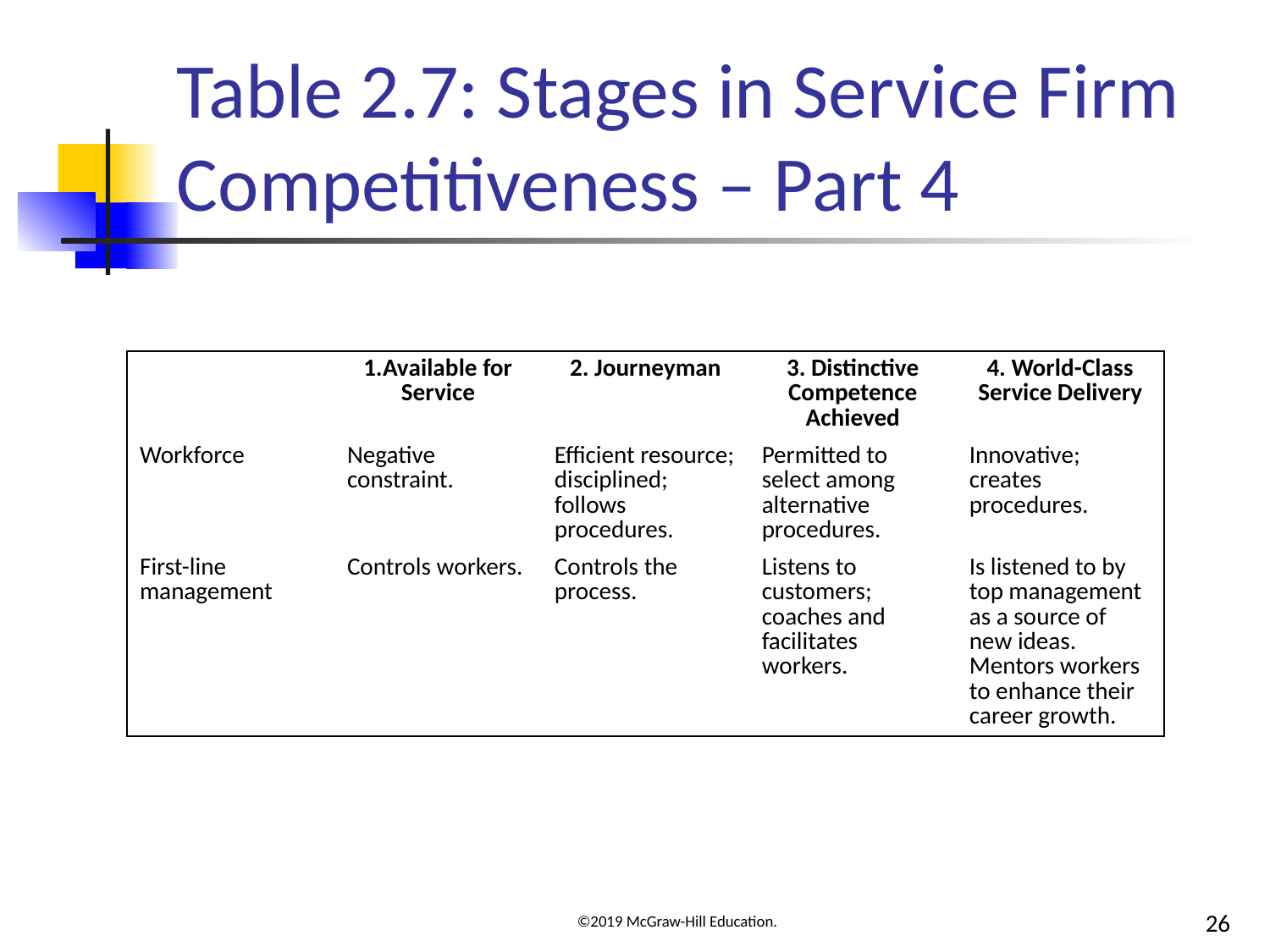

# Table 2.7: Stages in Service Firm Competitiveness – Part 4
| BLANK | 1.Available for Service | 2. Journeyman | 3. Distinctive Competence Achieved | 4. World-Class Service Delivery |
| --- | --- | --- | --- | --- |
| Workforce | Negative constraint. | Efficient resource; disciplined; follows procedures. | Permitted to select among alternative procedures. | Innovative; creates procedures. |
| First-line management | Controls workers. | Controls the process. | Listens to customers; coaches and facilitates workers. | Is listened to by top management as a source of new ideas. Mentors workers to enhance their career growth. |